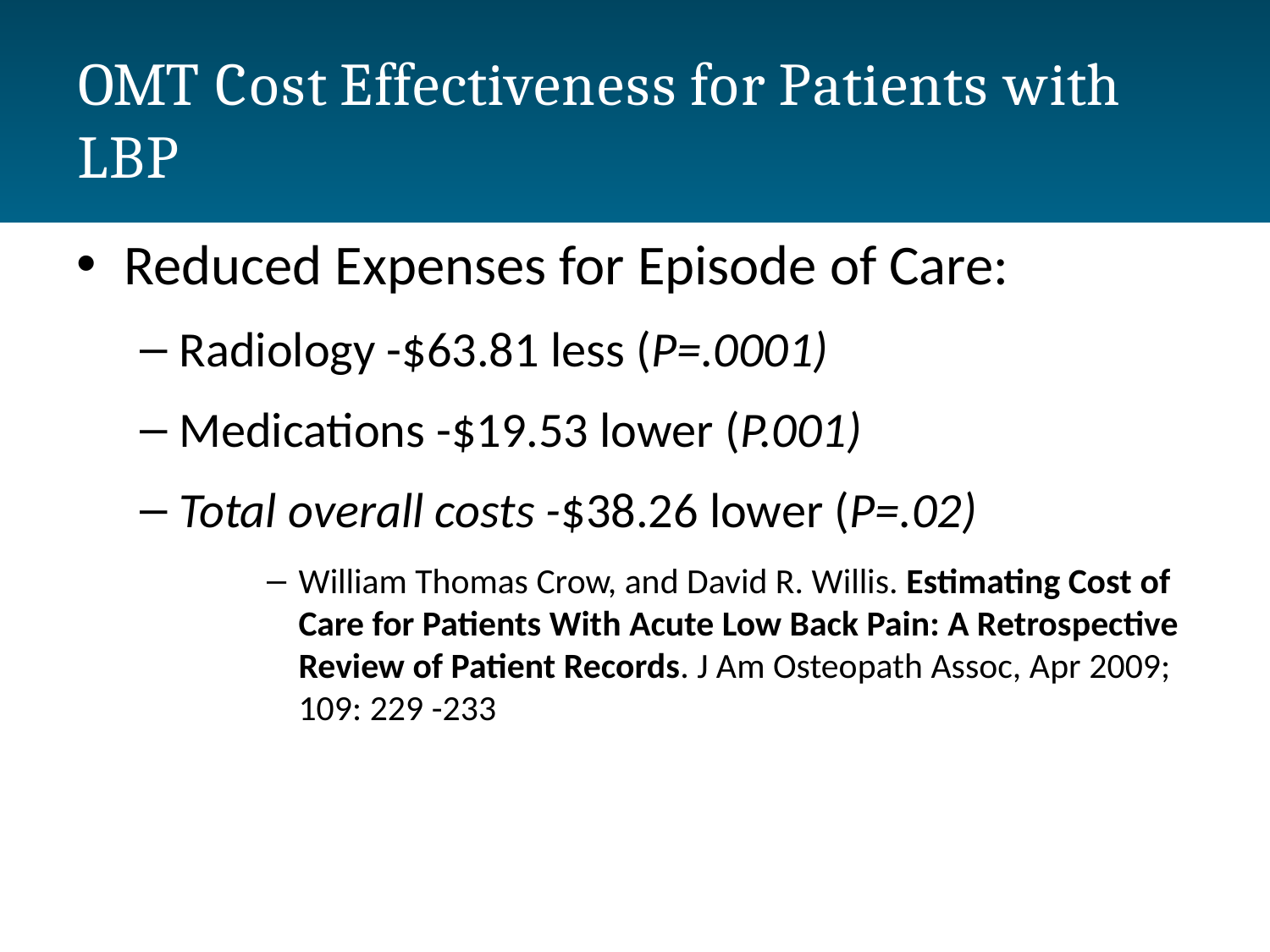

# OMT Cost Effectiveness for Patients with LBP
Reduced Expenses for Episode of Care:
Radiology -$63.81 less (P=.0001)
Medications -$19.53 lower (P.001)
Total overall costs -$38.26 lower (P=.02)
William Thomas Crow, and David R. Willis. Estimating Cost of Care for Patients With Acute Low Back Pain: A Retrospective Review of Patient Records. J Am Osteopath Assoc, Apr 2009; 109: 229 -233